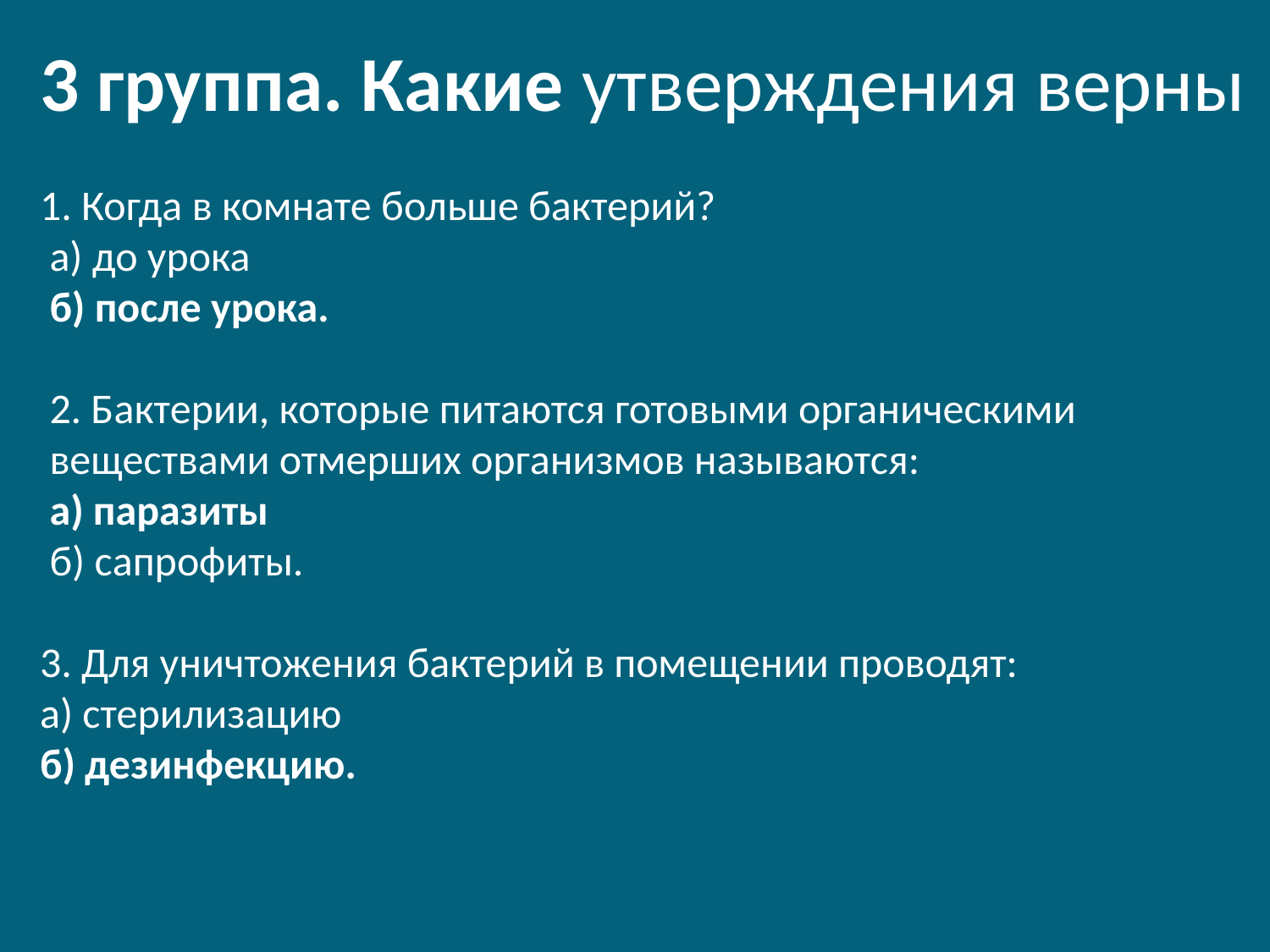

3 группа. Какие утверждения верны

1. Когда в комнате больше бактерий?
 а) до урока
 б) после урока.

 2. Бактерии, которые питаются готовыми органическими
 веществами отмерших организмов называются:
 а) паразиты
 б) сапрофиты.

3. Для уничтожения бактерий в помещении проводят:
а) стерилизацию
б) дезинфекцию.